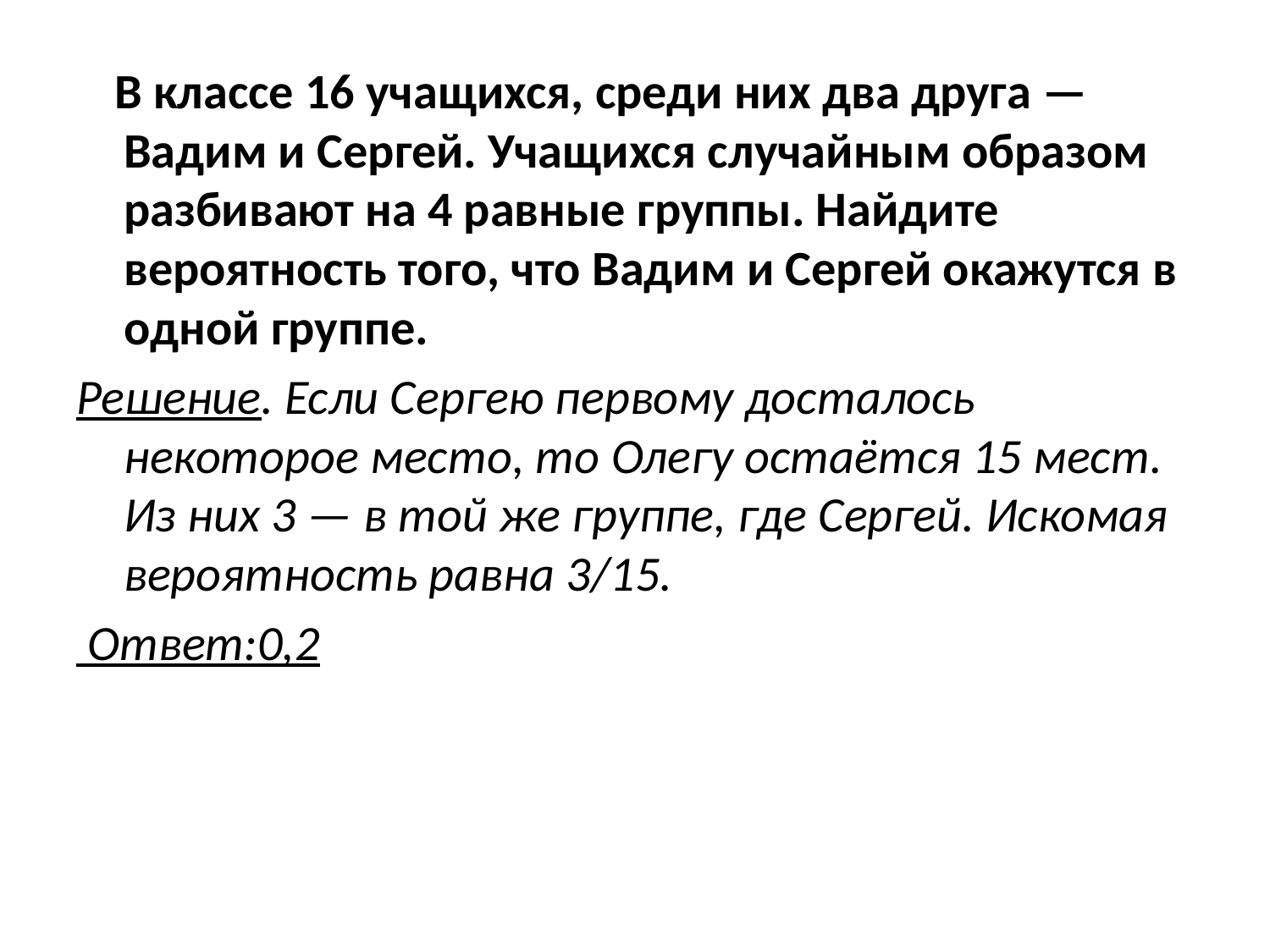

В классе 16 учащихся, среди них два друга —Вадим и Сергей. Учащихся случайным образом разбивают на 4 равные группы. Найдите вероятность того, что Вадим и Сергей окажутся в одной группе.
Решение. Если Сергею первому досталось некоторое место, то Олегу остаётся 15 мест. Из них 3 — в той же группе, где Сергей. Искомая вероятность равна 3/15.
 Ответ:0,2